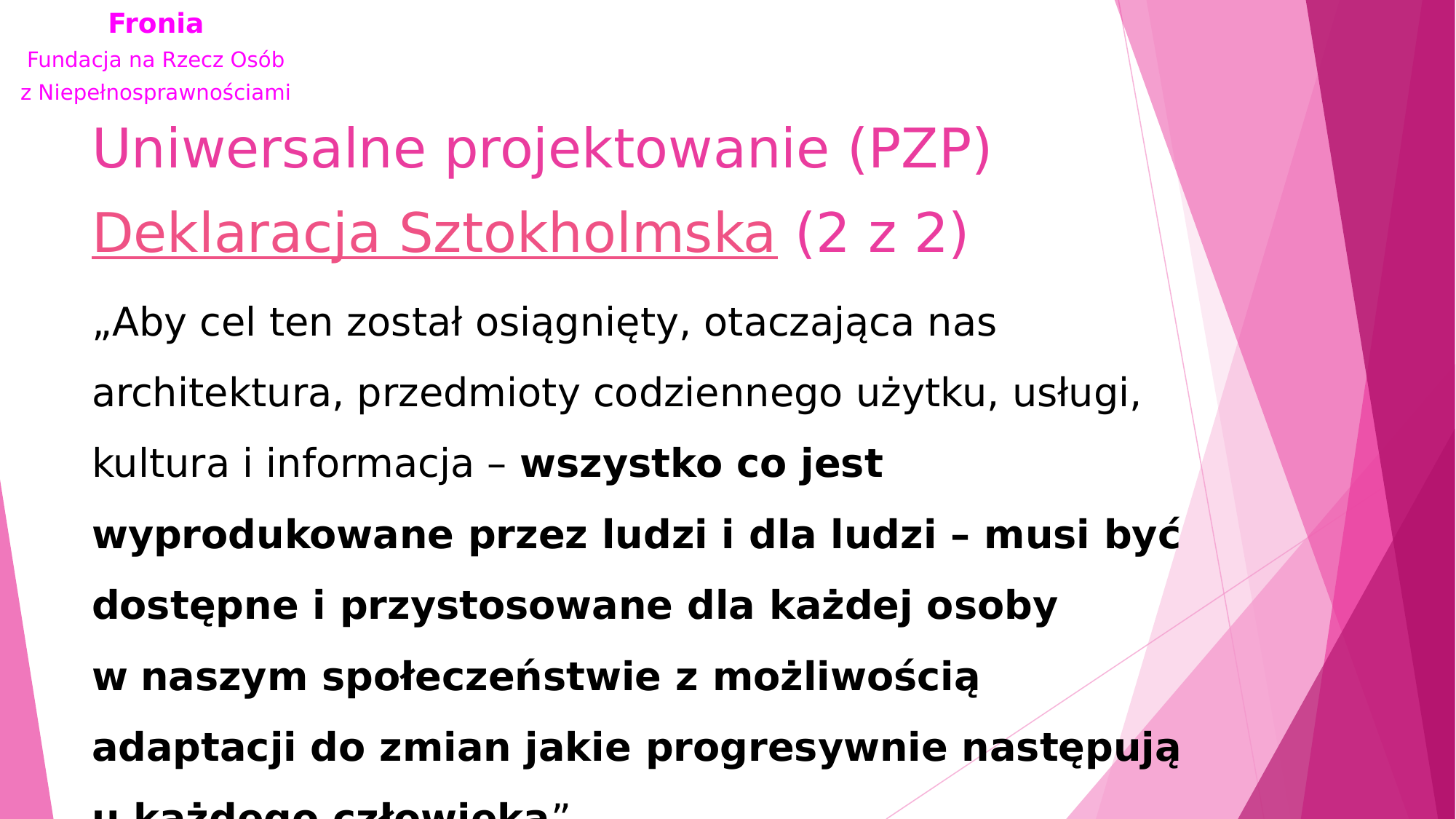

# Uniwersalne projektowanie (PZP) Deklaracja Sztokholmska (2 z 2)
„Aby cel ten został osiągnięty, otaczająca nas architektura, przedmioty codziennego użytku, usługi, kultura i informacja – wszystko co jest wyprodukowane przez ludzi i dla ludzi – musi być dostępne i przystosowane dla każdej osoby w naszym społeczeństwie z możliwością adaptacji do zmian jakie progresywnie następują u każdego człowieka”